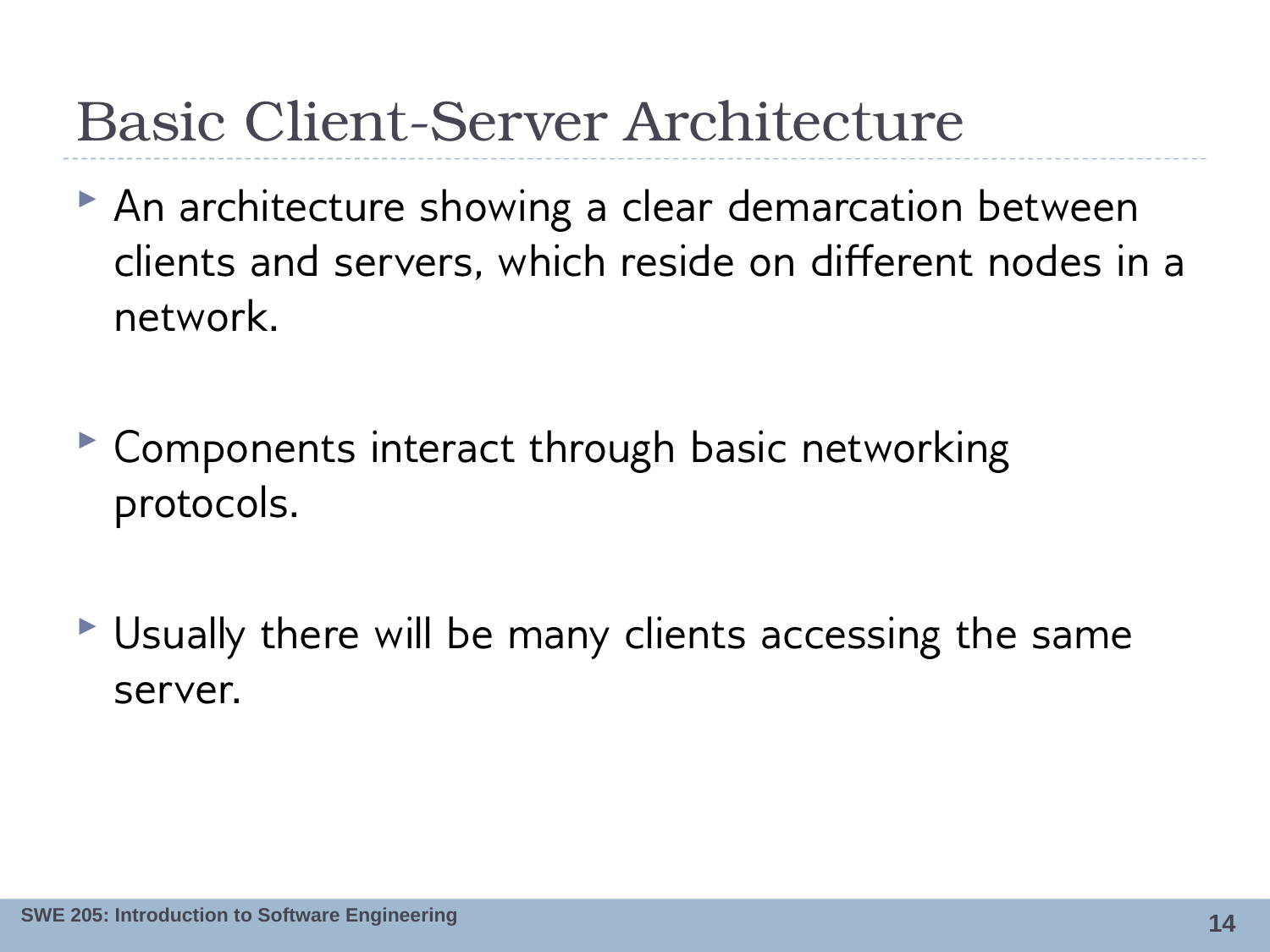

# Basic Client-Server Architecture
An architecture showing a clear demarcation between clients and servers, which reside on different nodes in a network.

Components interact through basic networking protocols.

Usually there will be many clients accessing the same server.
14